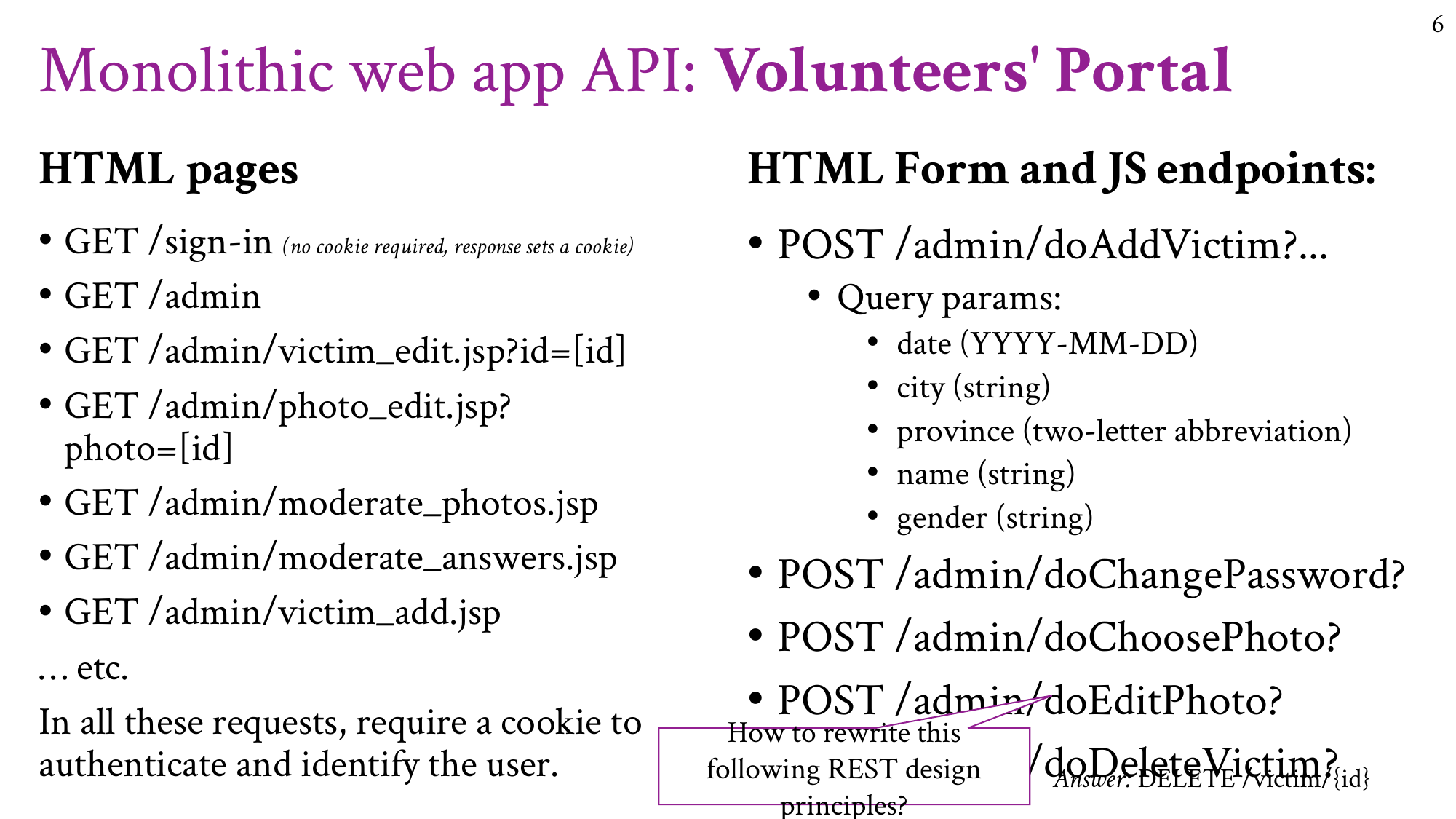

# Monolithic web app API: Volunteers' Portal
HTML pages
HTML Form and JS endpoints:
POST /admin/doAddVictim?...
Query params:
date (YYYY-MM-DD)
city (string)
province (two-letter abbreviation)
name (string)
gender (string)
POST /admin/doChangePassword?
POST /admin/doChoosePhoto?
POST /admin/doEditPhoto?
POST /admin/doDeleteVictim?
GET /sign-in (no cookie required, response sets a cookie)
GET /admin
GET /admin/victim_edit.jsp?id=[id]
GET /admin/photo_edit.jsp?photo=[id]
GET /admin/moderate_photos.jsp
GET /admin/moderate_answers.jsp
GET /admin/victim_add.jsp
… etc.
In all these requests, require a cookie to authenticate and identify the user.
How to rewrite this following REST design principles?
Answer: DELETE /victim/{id}